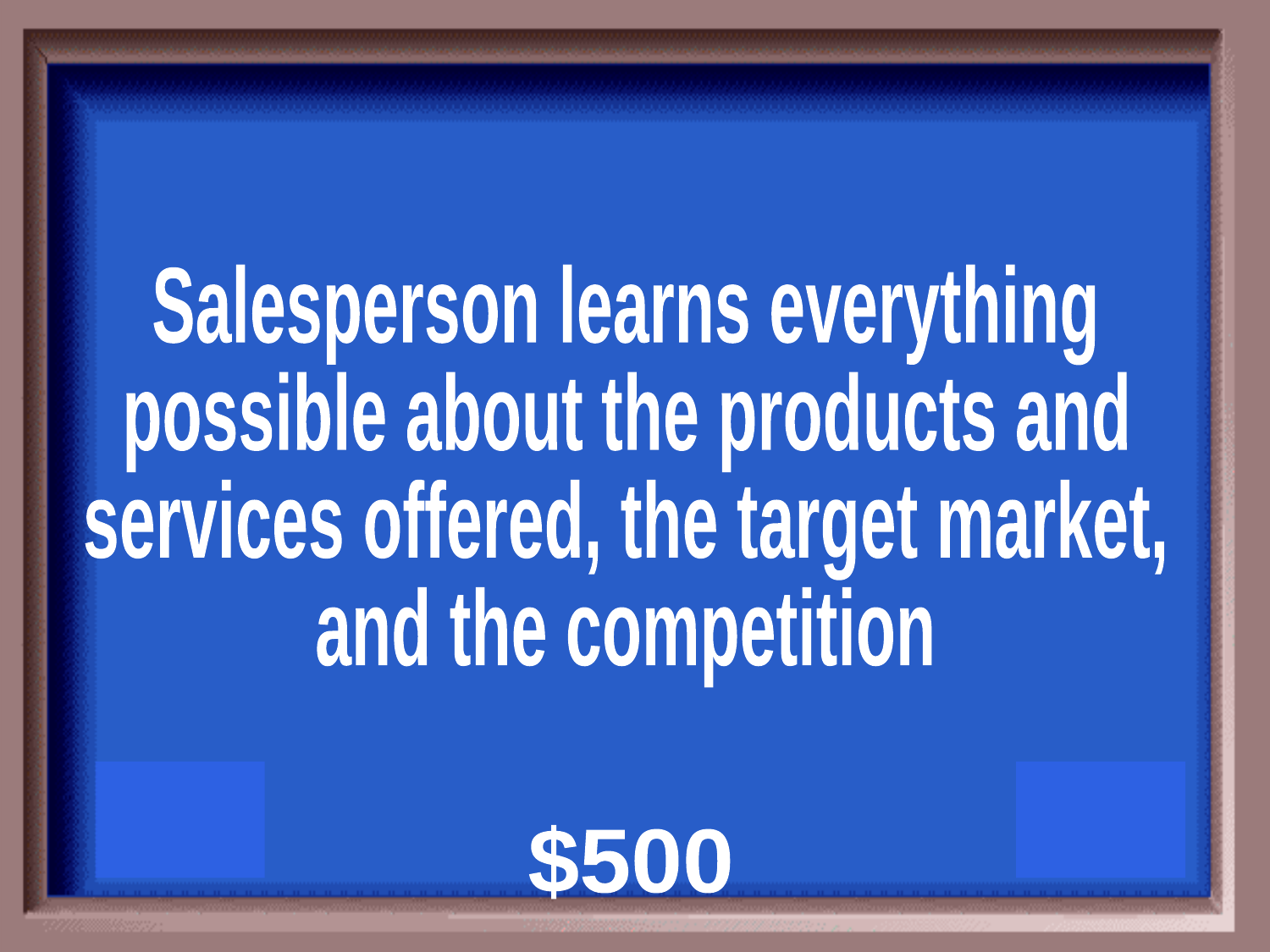

Salesperson learns everything
possible about the products and
services offered, the target market,
and the competition

$500